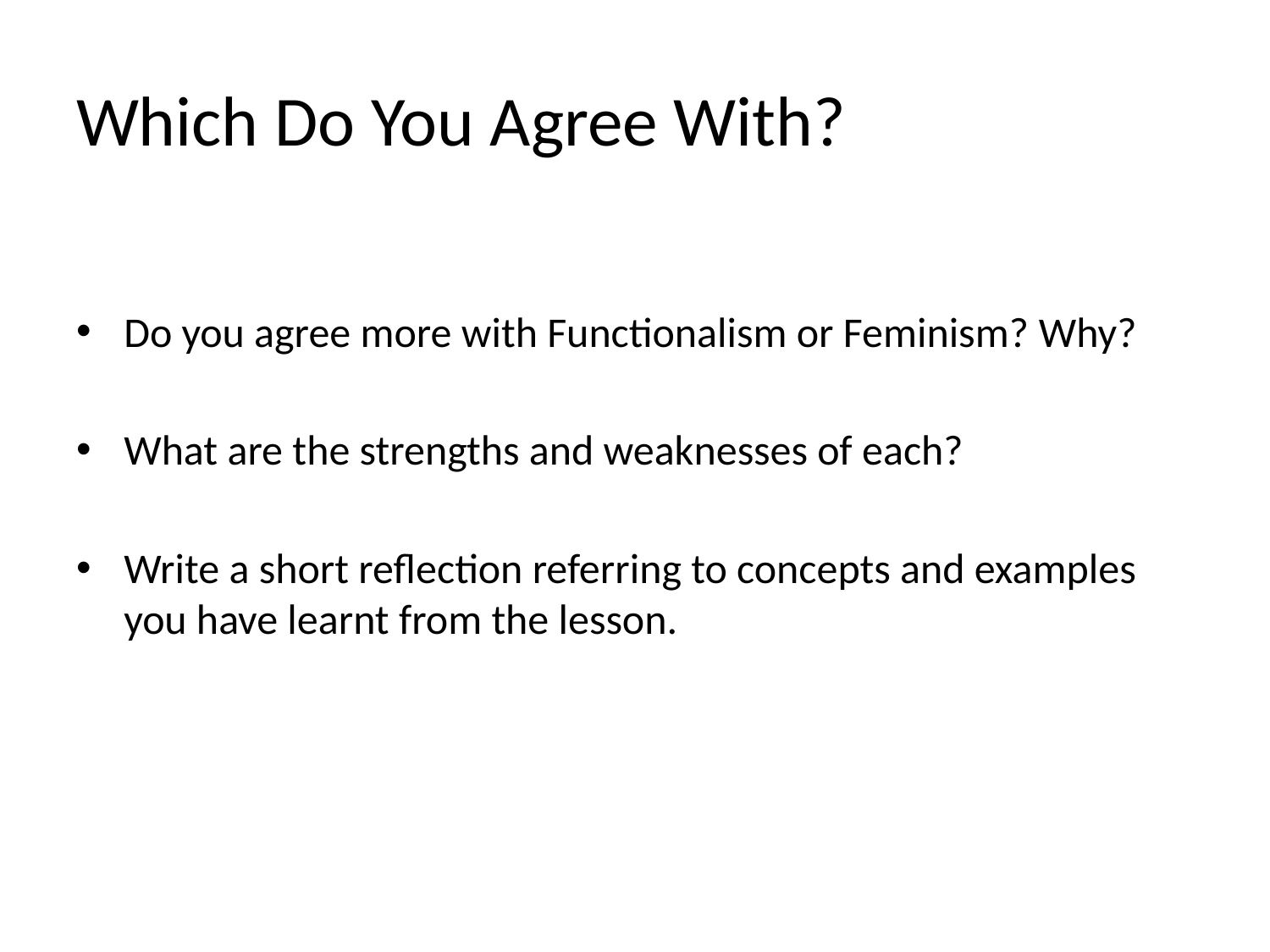

# Which Do You Agree With?

Do you agree more with Functionalism or Feminism? Why?

What are the strengths and weaknesses of each?

Write a short reflection referring to concepts and examples you have learnt from the lesson.